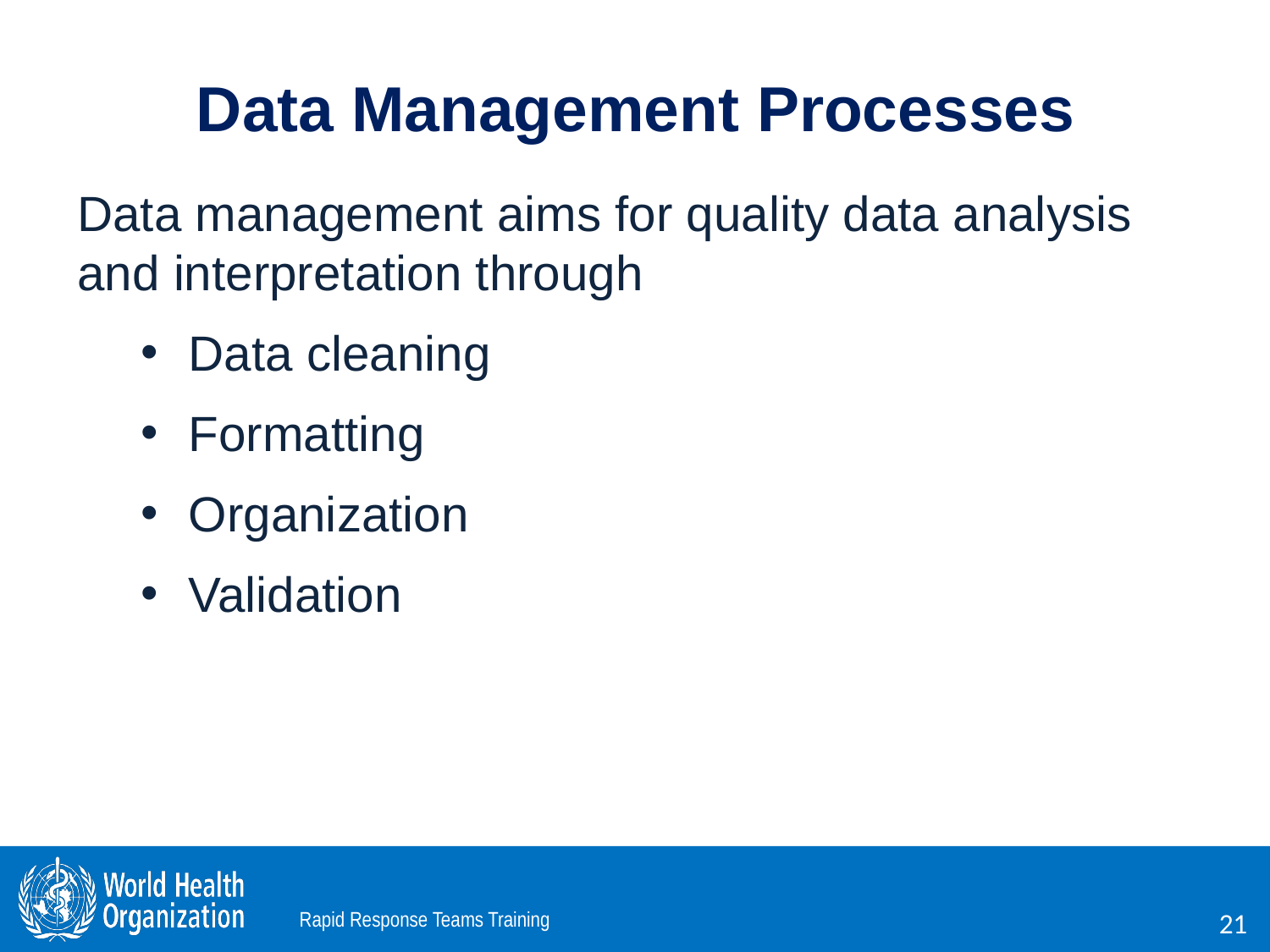

# Data Management Processes
Data management aims for quality data analysis and interpretation through
Data cleaning
Formatting
Organization
Validation